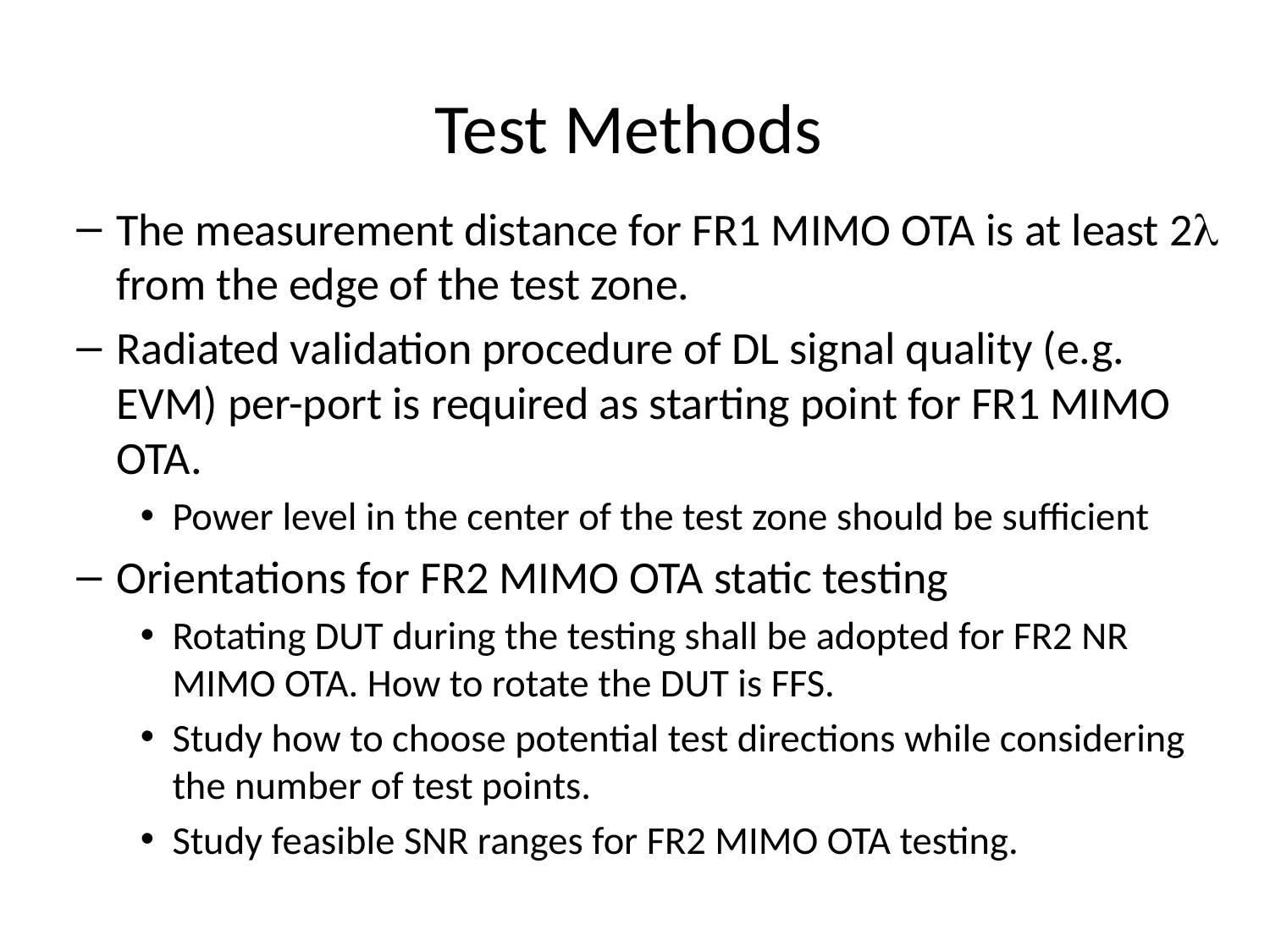

# Test Methods
The measurement distance for FR1 MIMO OTA is at least 2λ from the edge of the test zone.
Radiated validation procedure of DL signal quality (e.g. EVM) per-port is required as starting point for FR1 MIMO OTA.
Power level in the center of the test zone should be sufficient
Orientations for FR2 MIMO OTA static testing
Rotating DUT during the testing shall be adopted for FR2 NR MIMO OTA. How to rotate the DUT is FFS.
Study how to choose potential test directions while considering the number of test points.
Study feasible SNR ranges for FR2 MIMO OTA testing.